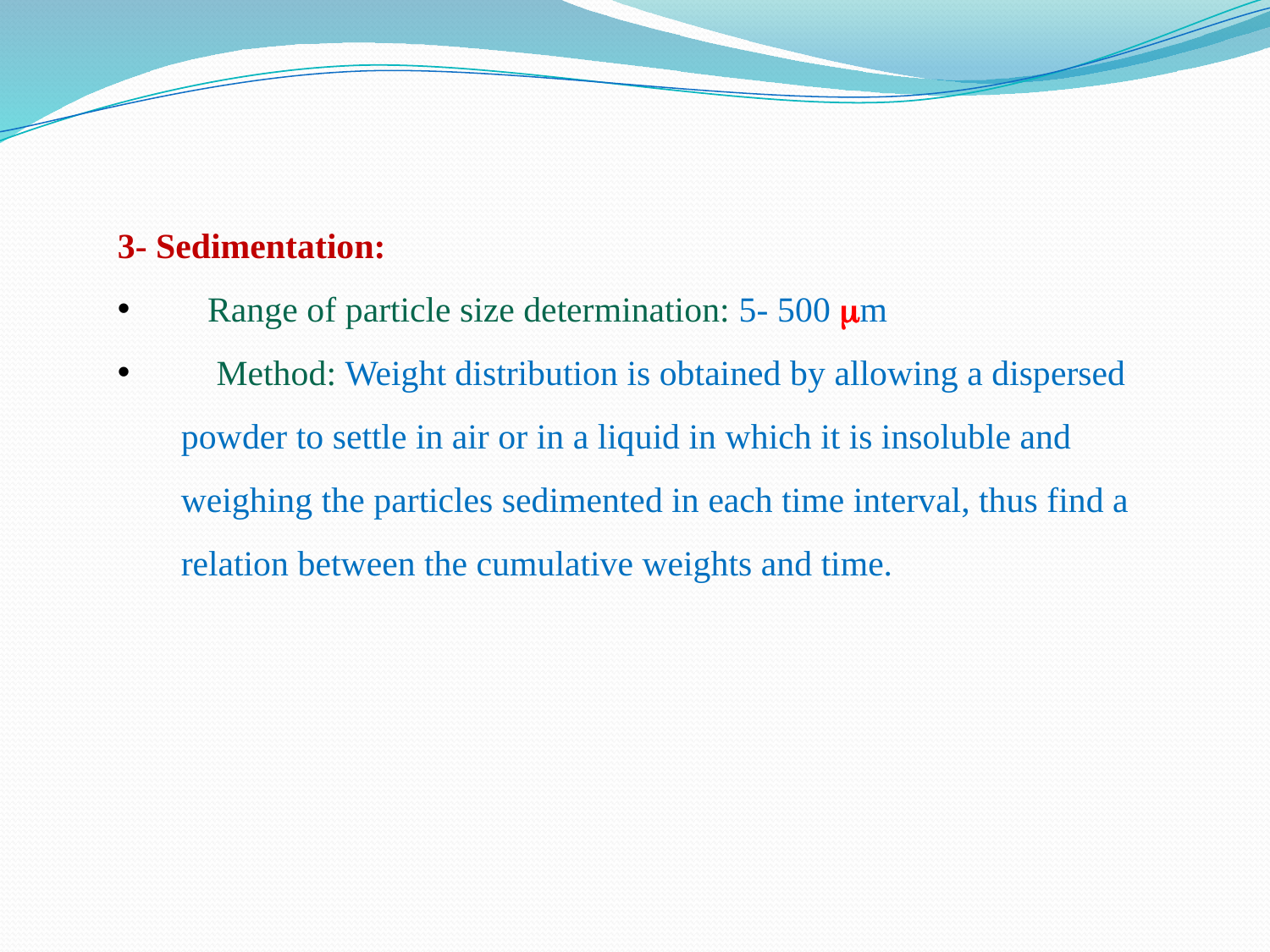

3- Sedimentation:
   Range of particle size determination: 5- 500 μm
    Method: Weight distribution is obtained by allowing a dispersed powder to settle in air or in a liquid in which it is insoluble and weighing the particles sedimented in each time interval, thus find a relation between the cumulative weights and time.